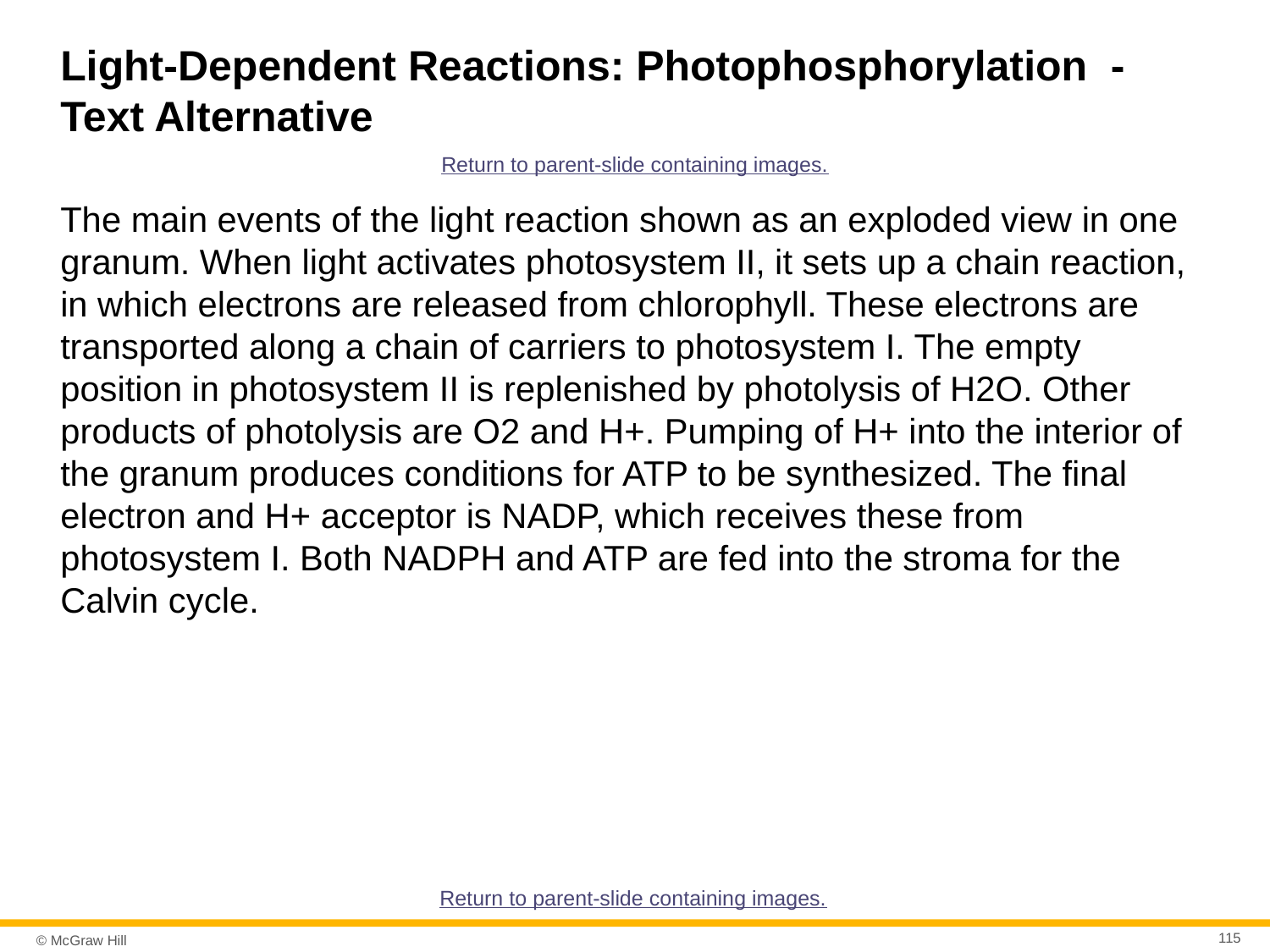

# Light-Dependent Reactions: Photophosphorylation  - Text Alternative
Return to parent-slide containing images.
The main events of the light reaction shown as an exploded view in one granum. When light activates photosystem II, it sets up a chain reaction, in which electrons are released from chlorophyll. These electrons are transported along a chain of carriers to photosystem I. The empty position in photosystem II is replenished by photolysis of H2O. Other products of photolysis are O2 and H+. Pumping of H+ into the interior of the granum produces conditions for ATP to be synthesized. The final electron and H+ acceptor is NADP, which receives these from photosystem I. Both NADPH and ATP are fed into the stroma for the Calvin cycle.
Return to parent-slide containing images.